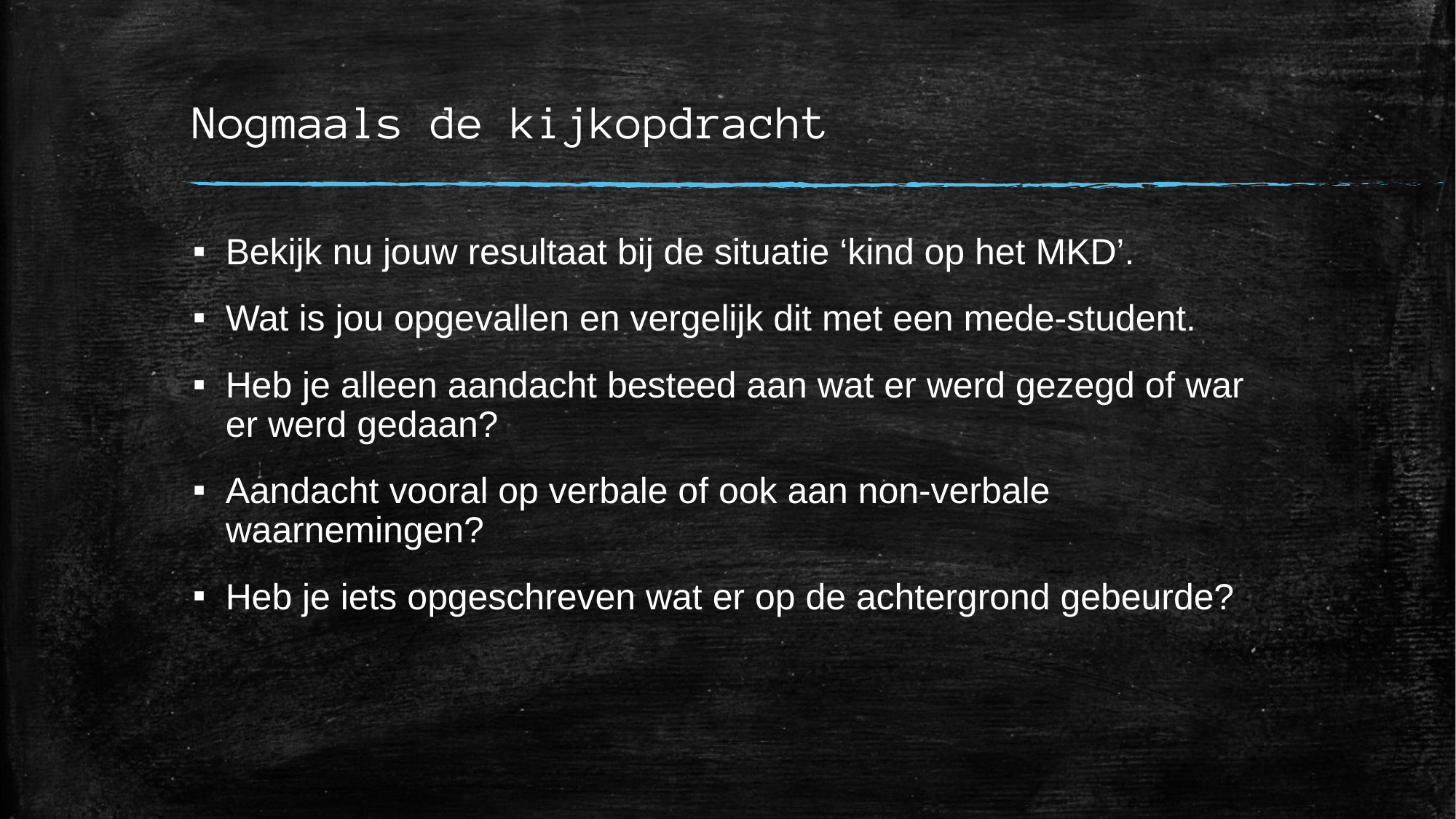

# Nogmaals de kijkopdracht
Bekijk nu jouw resultaat bij de situatie ‘kind op het MKD’.
Wat is jou opgevallen en vergelijk dit met een mede-student.
Heb je alleen aandacht besteed aan wat er werd gezegd of war er werd gedaan?
Aandacht vooral op verbale of ook aan non-verbale waarnemingen?
Heb je iets opgeschreven wat er op de achtergrond gebeurde?